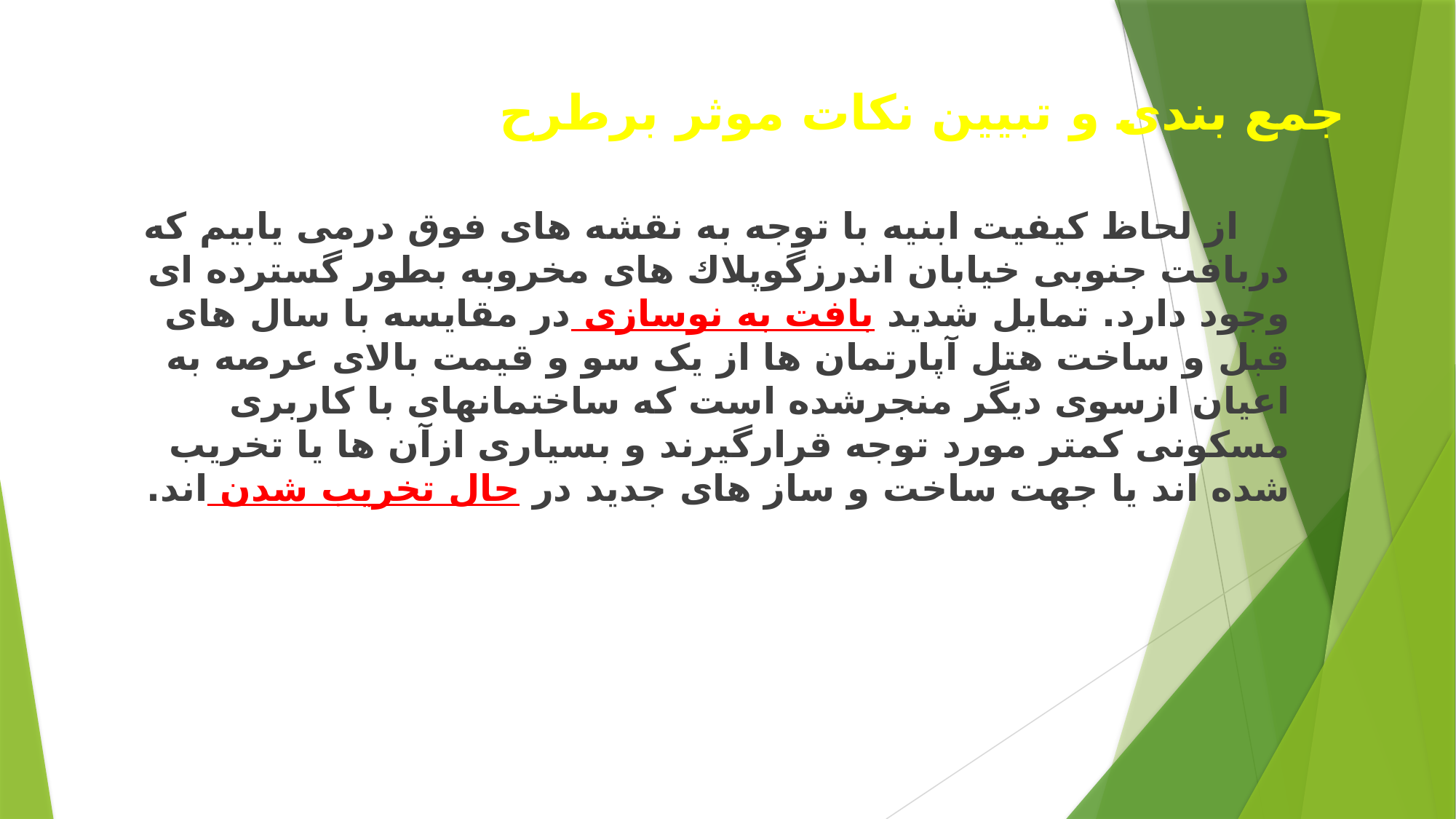

# جمع بندی و تبیین نکات موثر برطرح
    از لحاظ کیفیت ابنیه با توجه به نقشه های فوق درمی یابیم که دربافت جنوبی خیابان اندرزگوپلاك های مخروبه بطور گسترده ای وجود دارد. تمایل شدید بافت به نوسازی در مقایسه با سال های قبل و ساخت هتل آپارتمان ها از یک سو و قیمت بالای عرصه به اعیان ازسوی دیگر منجرشده است که ساختمانهای با کاربری مسکونی کمتر مورد توجه قرارگیرند و بسیاری ازآن ها یا تخریب شده اند یا جهت ساخت و ساز های جدید در حال تخریب شدن اند.